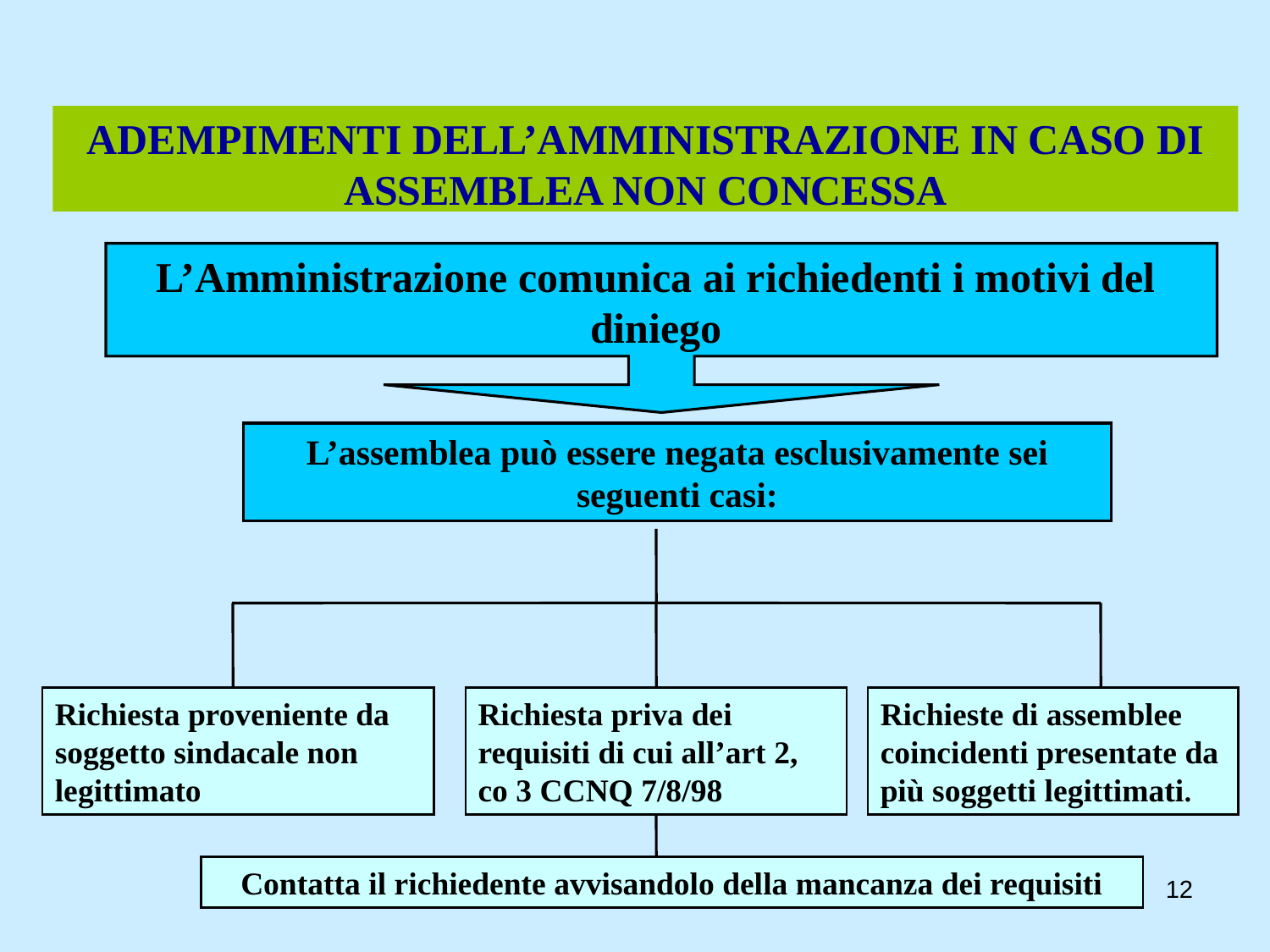

ADEMPIMENTI DELL’AMMINISTRAZIONE IN CASO DI ASSEMBLEA NON CONCESSA

L’Amministrazione comunica ai richiedenti i motivi del diniego
L’assemblea può essere negata esclusivamente sei seguenti casi:

Richiesta proveniente da soggetto sindacale non legittimato
Richiesta priva dei requisiti di cui all’art 2, co 3 CCNQ 7/8/98
Richieste di assemblee coincidenti presentate da più soggetti legittimati.

Contatta il richiedente avvisandolo della mancanza dei requisiti
12